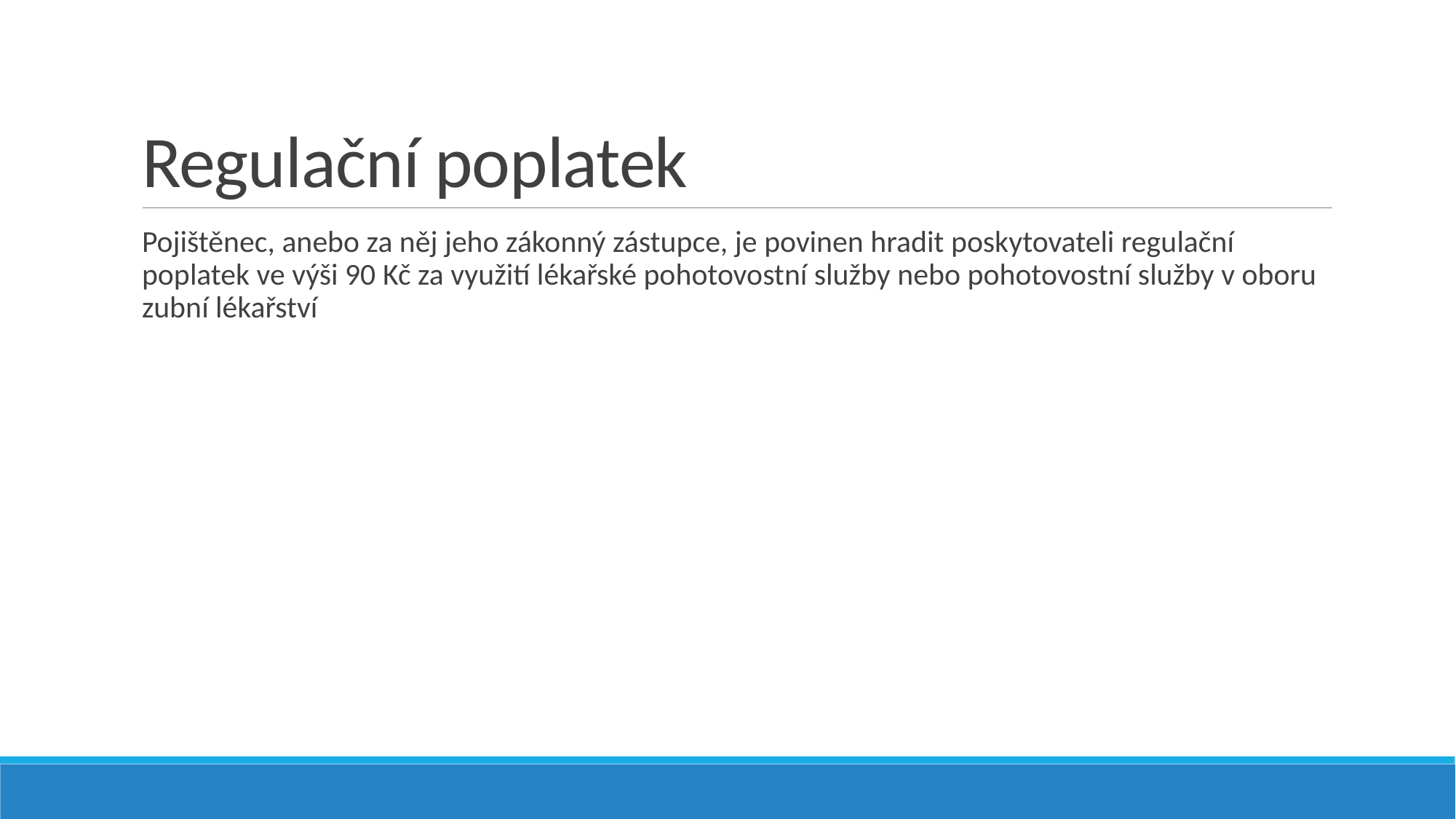

# Regulační poplatek
Pojištěnec, anebo za něj jeho zákonný zástupce, je povinen hradit poskytovateli regulační poplatek ve výši 90 Kč za využití lékařské pohotovostní služby nebo pohotovostní služby v oboru zubní lékařství